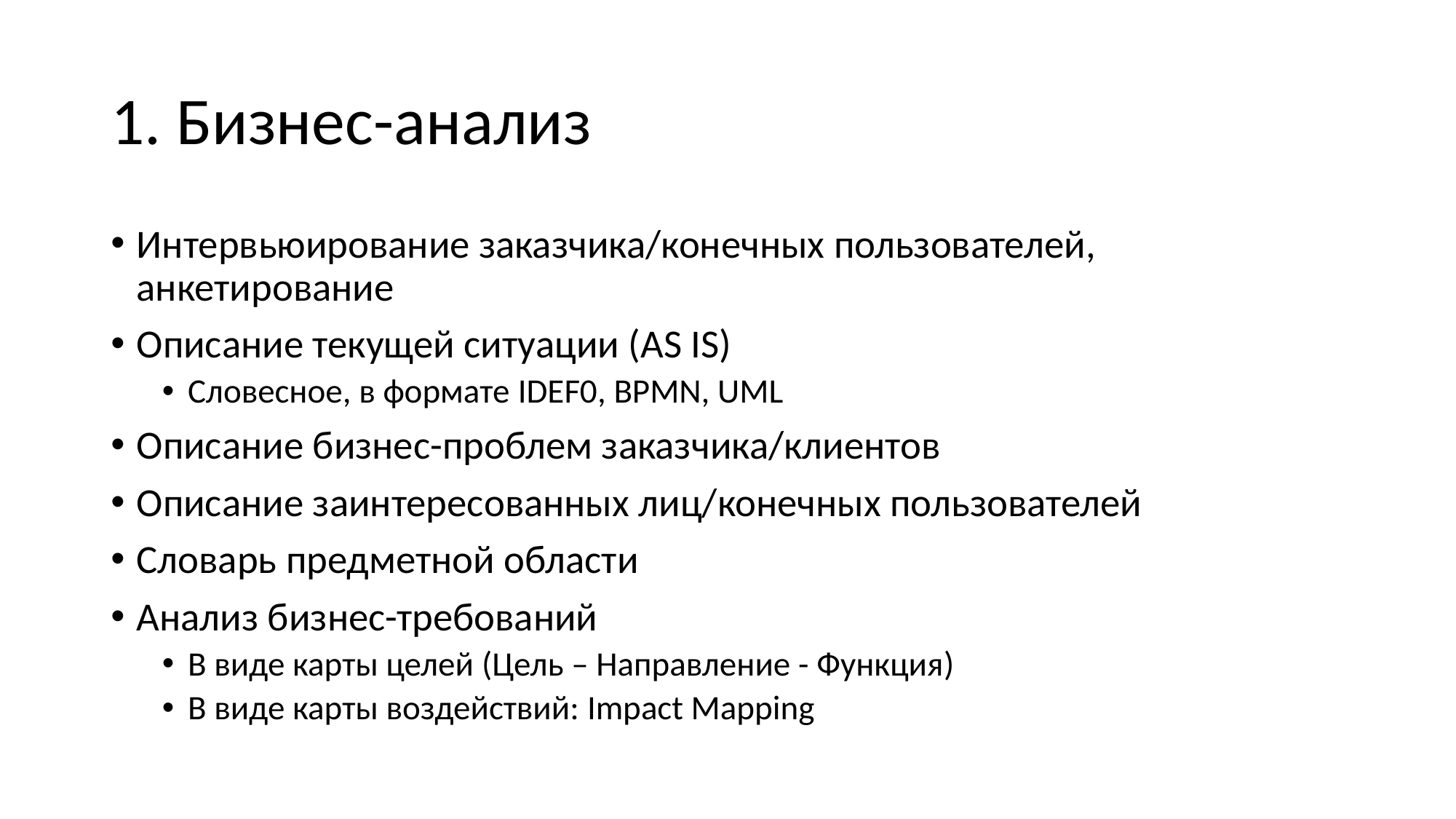

# 1. Бизнес-анализ
Интервьюирование заказчика/конечных пользователей, анкетирование
Описание текущей ситуации (AS IS)
Словесное, в формате IDEF0, BPMN, UML
Описание бизнес-проблем заказчика/клиентов
Описание заинтересованных лиц/конечных пользователей
Словарь предметной области
Анализ бизнес-требований
В виде карты целей (Цель – Направление - Функция)
В виде карты воздействий: Impact Mapping